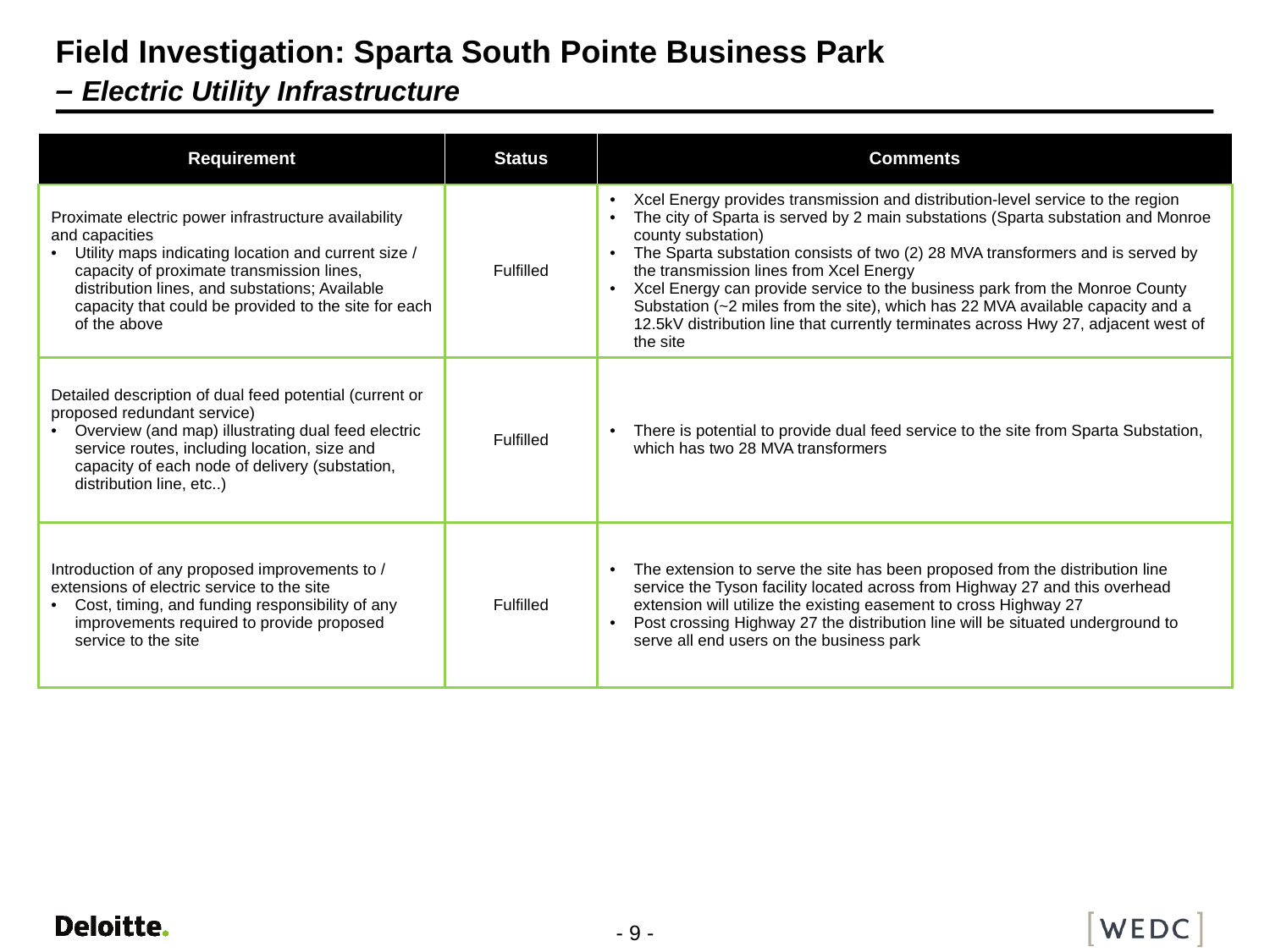

# Field Investigation: Sparta South Pointe Business Park – Electric Utility Infrastructure
| Requirement | Status | Comments |
| --- | --- | --- |
| Proximate electric power infrastructure availability and capacities Utility maps indicating location and current size / capacity of proximate transmission lines, distribution lines, and substations; Available capacity that could be provided to the site for each of the above | Fulfilled | Xcel Energy provides transmission and distribution-level service to the region The city of Sparta is served by 2 main substations (Sparta substation and Monroe county substation) The Sparta substation consists of two (2) 28 MVA transformers and is served by the transmission lines from Xcel Energy Xcel Energy can provide service to the business park from the Monroe County Substation (~2 miles from the site), which has 22 MVA available capacity and a 12.5kV distribution line that currently terminates across Hwy 27, adjacent west of the site |
| Detailed description of dual feed potential (current or proposed redundant service) Overview (and map) illustrating dual feed electric service routes, including location, size and capacity of each node of delivery (substation, distribution line, etc..) | Fulfilled | There is potential to provide dual feed service to the site from Sparta Substation, which has two 28 MVA transformers |
| Introduction of any proposed improvements to / extensions of electric service to the site Cost, timing, and funding responsibility of any improvements required to provide proposed service to the site | Fulfilled | The extension to serve the site has been proposed from the distribution line service the Tyson facility located across from Highway 27 and this overhead extension will utilize the existing easement to cross Highway 27 Post crossing Highway 27 the distribution line will be situated underground to serve all end users on the business park |